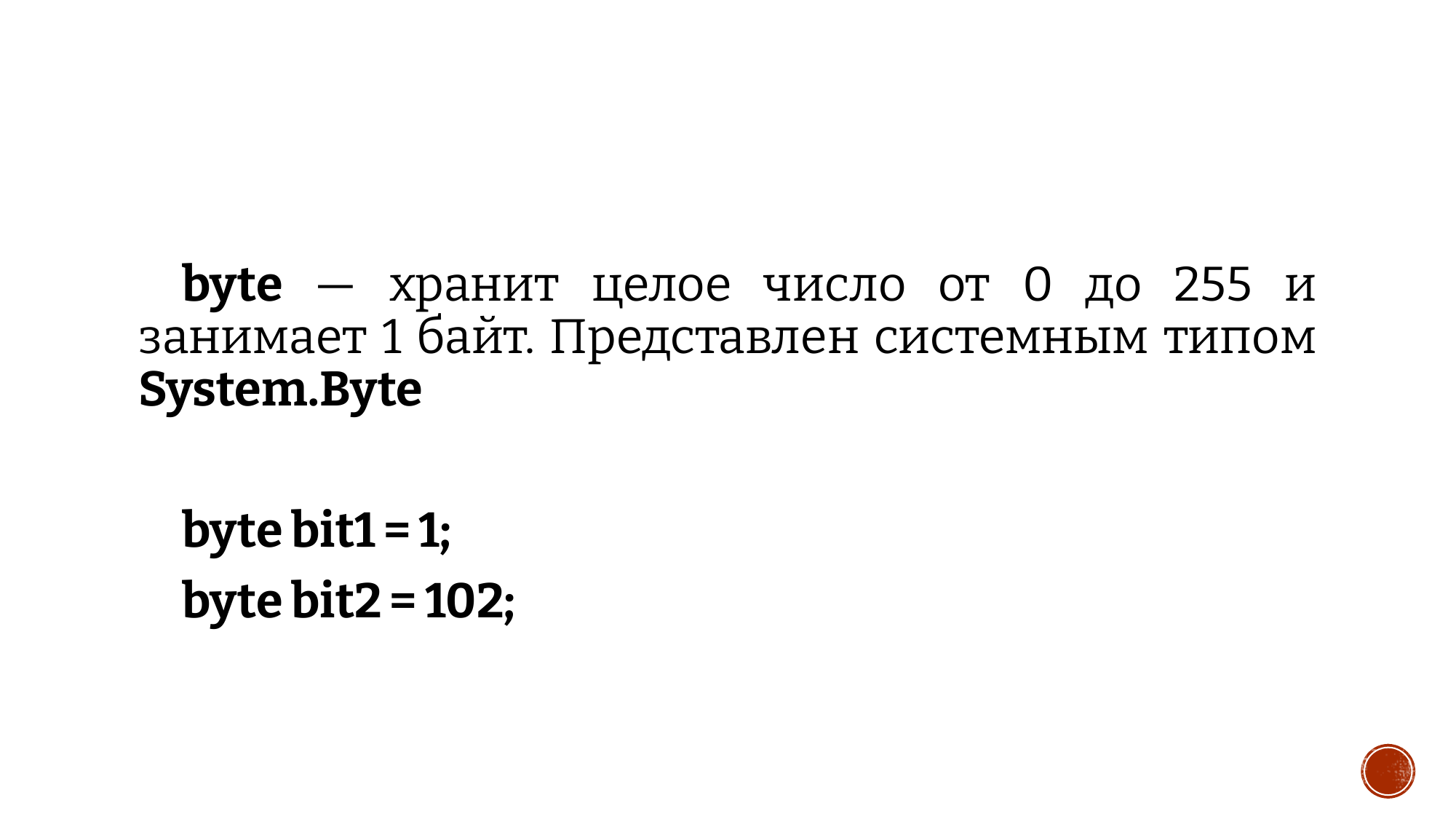

#
byte — хранит целое число от 0 до 255 и занимает 1 байт. Представлен системным типом System.Byte

byte bit1 = 1;
byte bit2 = 102;